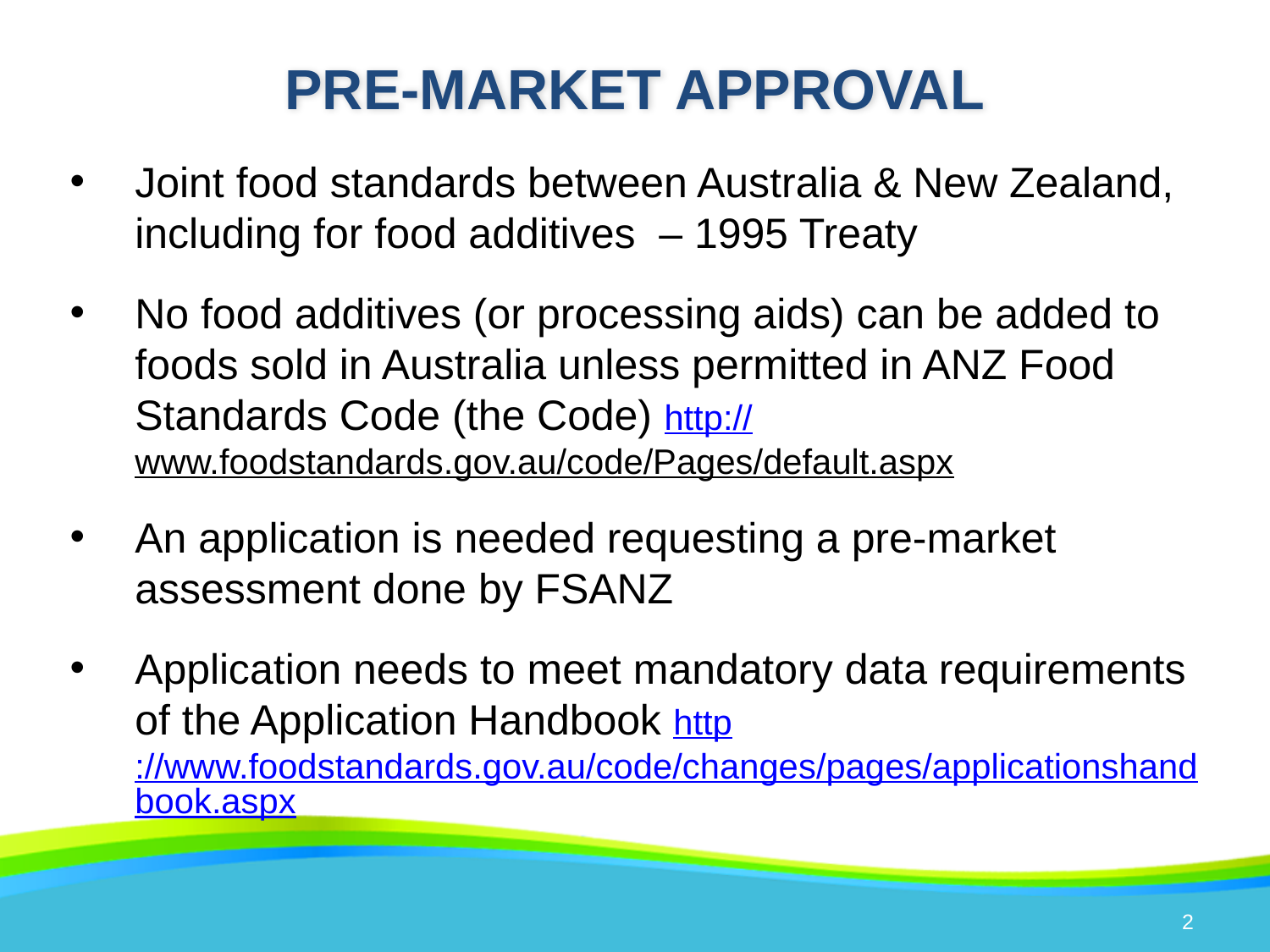

# Pre-market approval
Joint food standards between Australia & New Zealand, including for food additives  – 1995 Treaty
No food additives (or processing aids) can be added to foods sold in Australia unless permitted in ANZ Food Standards Code (the Code) http://www.foodstandards.gov.au/code/Pages/default.aspx
An application is needed requesting a pre-market assessment done by FSANZ
Application needs to meet mandatory data requirements of the Application Handbook http://www.foodstandards.gov.au/code/changes/pages/applicationshandbook.aspx

2